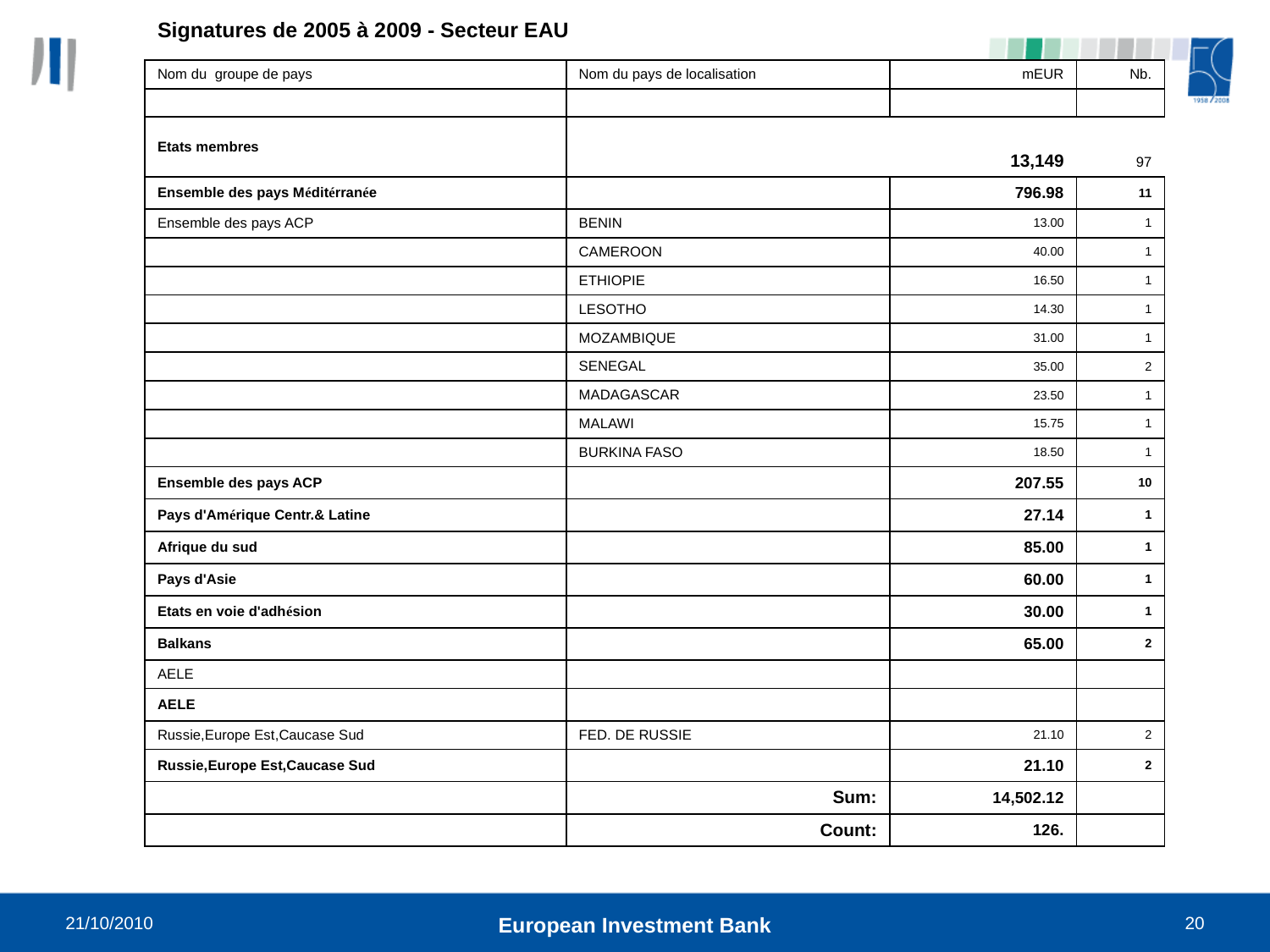

| Signatures de 2005 à 2009 - Secteur EAU |  |  |  |
| --- | --- | --- | --- |
| Nom du groupe de pays | Nom du pays de localisation | mEUR | Nb. |
|  |  |  |  |
| Etats membres |  | 13,149 | 97 |
| Ensemble des pays Méditérranée |  | 796.98 | 11 |
| Ensemble des pays ACP | BENIN | 13.00 | 1 |
|  | CAMEROON | 40.00 | 1 |
|  | ETHIOPIE | 16.50 | 1 |
|  | LESOTHO | 14.30 | 1 |
|  | MOZAMBIQUE | 31.00 | 1 |
|  | SENEGAL | 35.00 | 2 |
|  | MADAGASCAR | 23.50 | 1 |
|  | MALAWI | 15.75 | 1 |
|  | BURKINA FASO | 18.50 | 1 |
| Ensemble des pays ACP |  | 207.55 | 10 |
| Pays d'Amérique Centr.& Latine |  | 27.14 | 1 |
| Afrique du sud |  | 85.00 | 1 |
| Pays d'Asie |  | 60.00 | 1 |
| Etats en voie d'adhésion |  | 30.00 | 1 |
| Balkans |  | 65.00 | 2 |
| AELE |  |  |  |
| AELE |  |  |  |
| Russie,Europe Est,Caucase Sud | FED. DE RUSSIE | 21.10 | 2 |
| Russie,Europe Est,Caucase Sud |  | 21.10 | 2 |
|  | Sum: | 14,502.12 |  |
|  | Count: | 126. |  |
#
21/10/2010
European Investment Bank
20